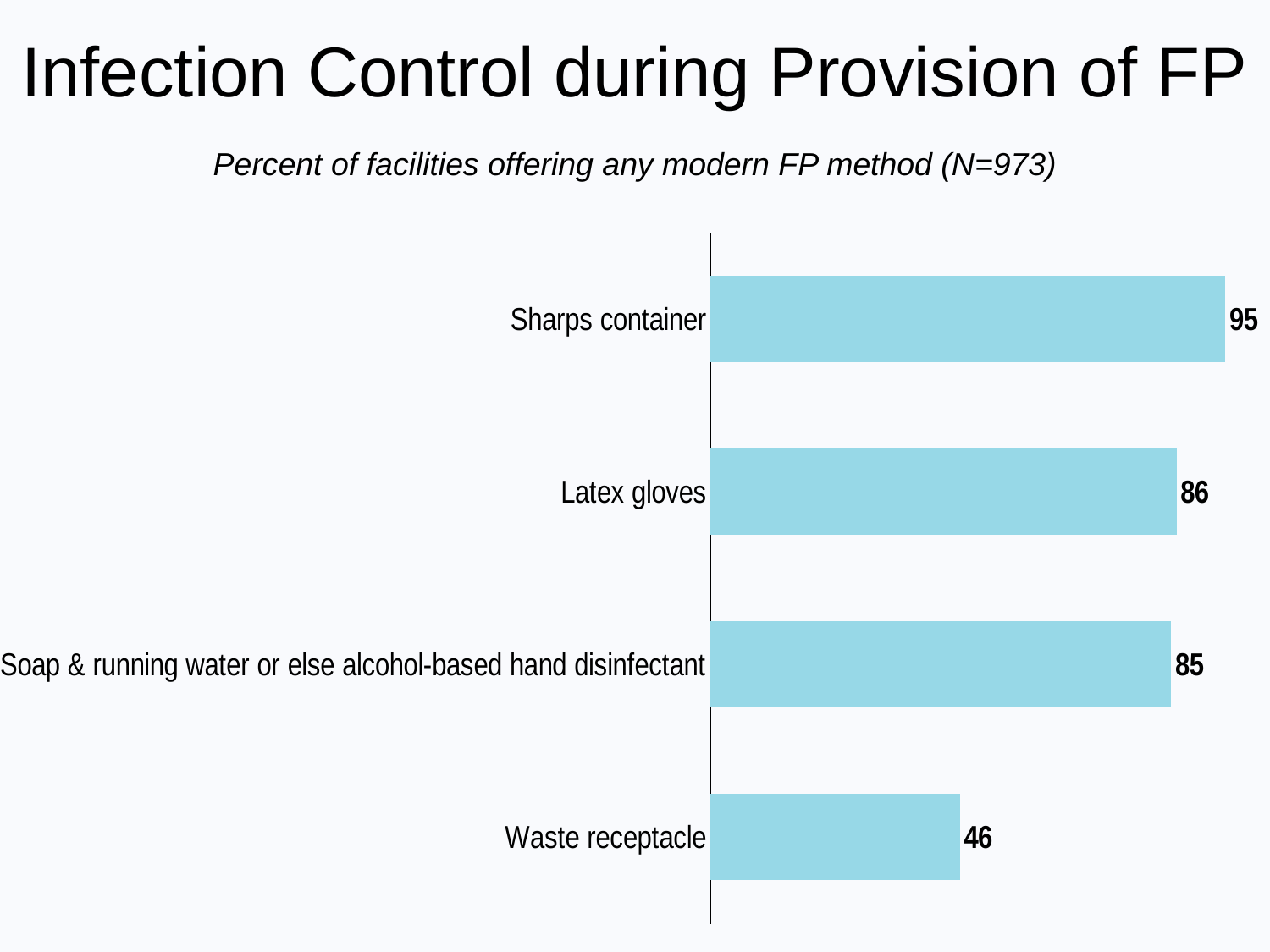

# Infection Control during Provision of FP
Percent of facilities offering any modern FP method (N=973)

### Chart

| Category | Series 1 |
|---|---|
| Waste receptacle | 46.0 |
| Soap & running water or else alcohol-based hand disinfectant | 85.0 |
| Latex gloves | 86.0 |
| Sharps container | 95.0 |